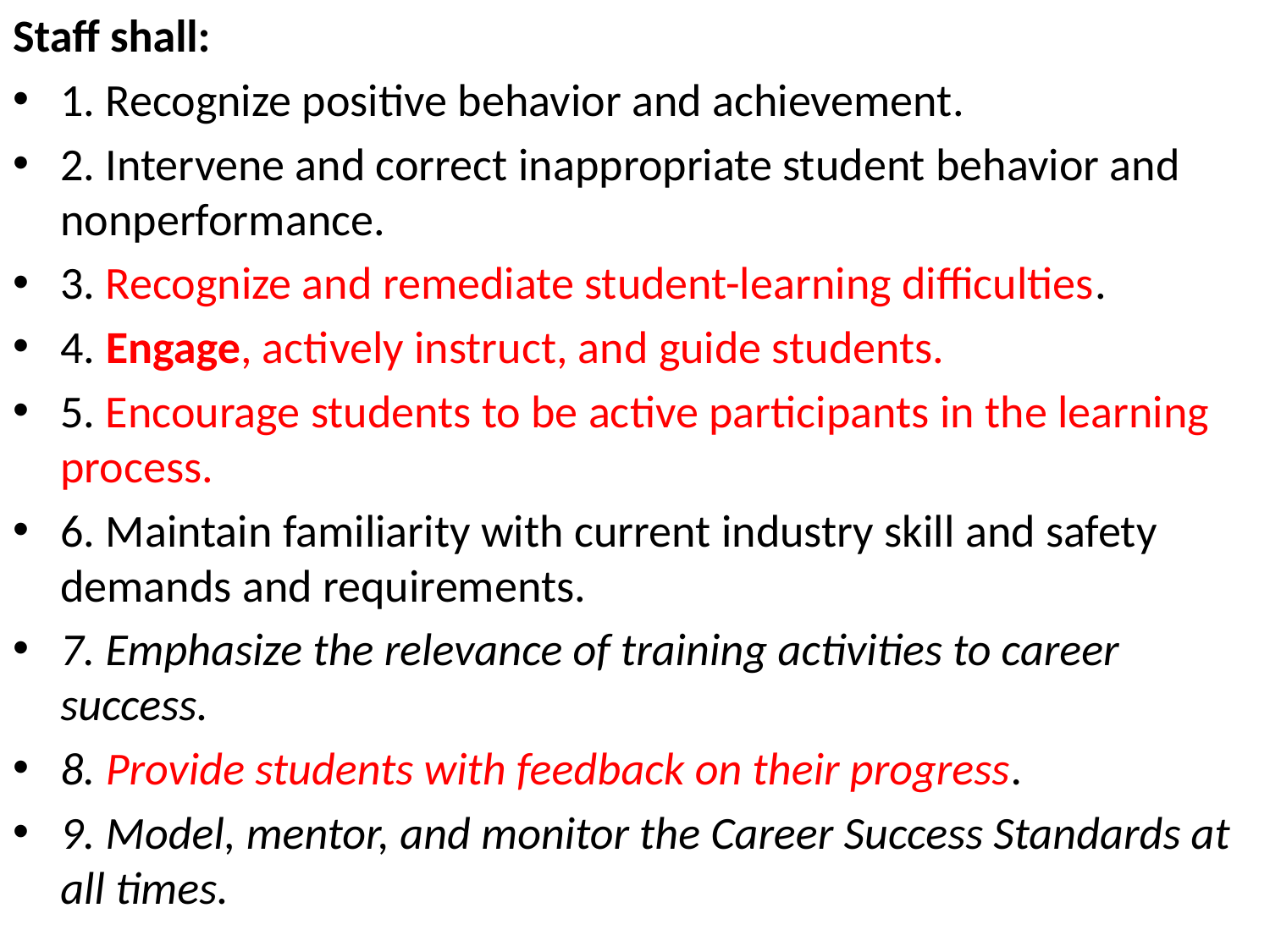

Staff shall:
1. Recognize positive behavior and achievement.
2. Intervene and correct inappropriate student behavior and nonperformance.
3. Recognize and remediate student-learning difficulties.
4. Engage, actively instruct, and guide students.
5. Encourage students to be active participants in the learning process.
6. Maintain familiarity with current industry skill and safety demands and requirements.
7. Emphasize the relevance of training activities to career success.
8. Provide students with feedback on their progress.
9. Model, mentor, and monitor the Career Success Standards at all times.